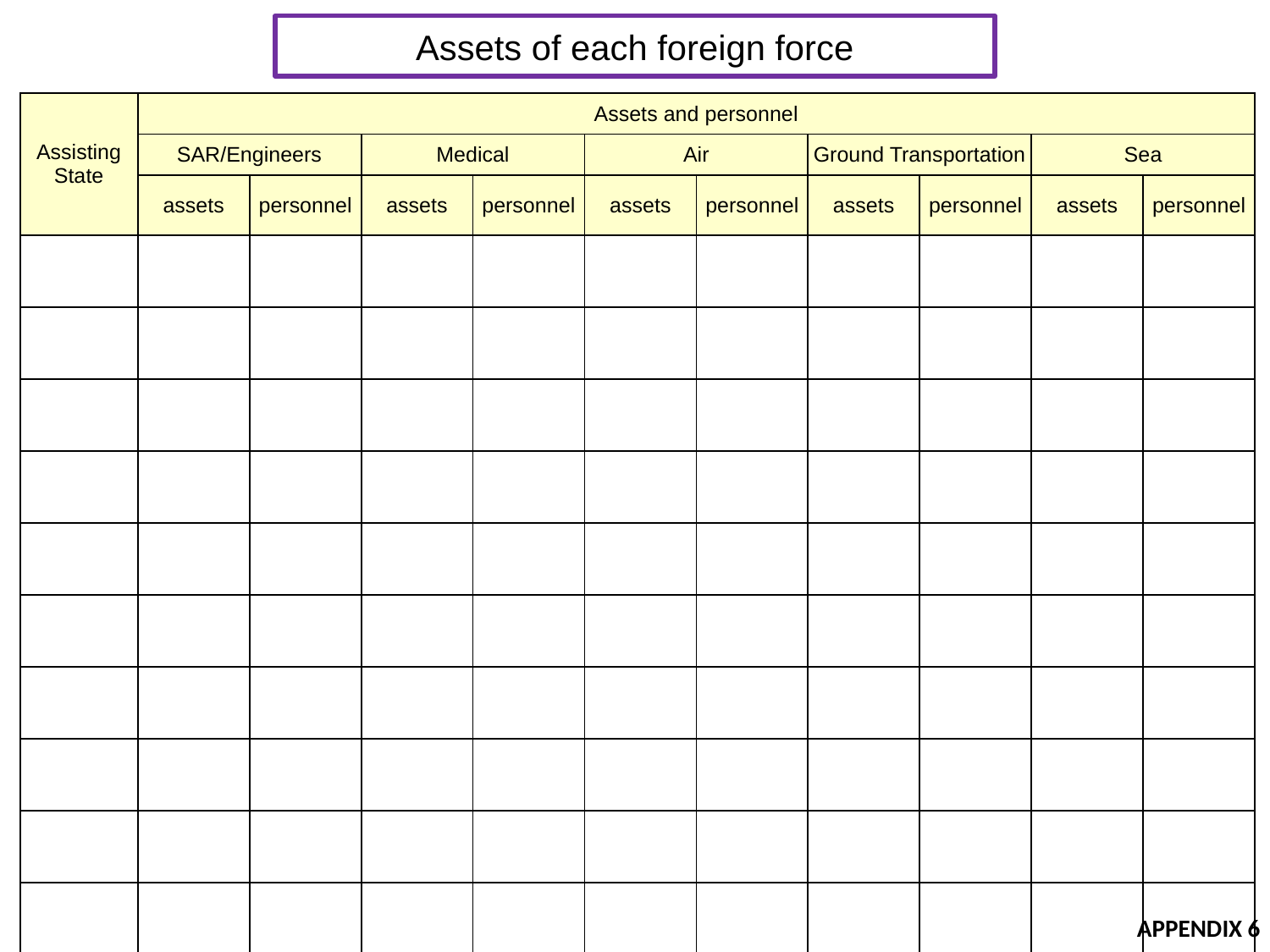

Assets of each foreign force
| Assisting State | Assets and personnel |  |  |  |  |  |  |  |  |  |
| --- | --- | --- | --- | --- | --- | --- | --- | --- | --- | --- |
|  | SAR/Engineers |  | Medical |  | Air |  | Ground Transportation |  | Sea |  |
|  | assets | personnel | assets | personnel | assets | personnel | assets | personnel | assets | personnel |
|  |  |  |  |  |  |  |  |  |  |  |
|  |  |  |  |  |  |  |  |  |  |  |
|  |  |  |  |  |  |  |  |  |  |  |
|  |  |  |  |  |  |  |  |  |  |  |
|  |  |  |  |  |  |  |  |  |  |  |
|  |  |  |  |  |  |  |  |  |  |  |
|  |  |  |  |  |  |  |  |  |  |  |
|  |  |  |  |  |  |  |  |  |  |  |
|  |  |  |  |  |  |  |  |  |  |  |
|  |  |  |  |  |  |  |  |  |  |  |
APPENDIX 6